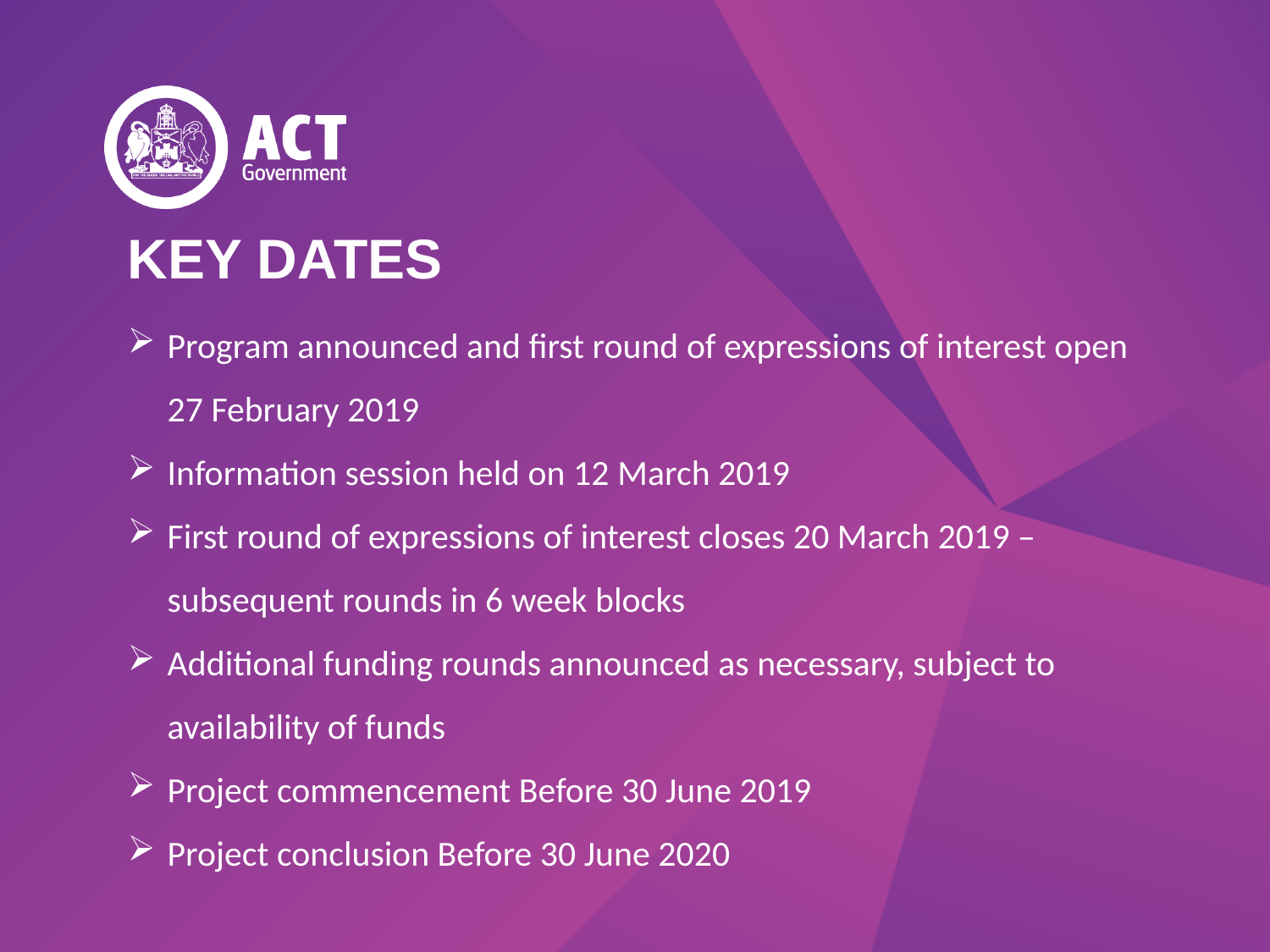

KEY DATES
Program announced and first round of expressions of interest open 27 February 2019
Information session held on 12 March 2019
First round of expressions of interest closes 20 March 2019 – subsequent rounds in 6 week blocks
Additional funding rounds announced as necessary, subject to availability of funds
Project commencement Before 30 June 2019
Project conclusion Before 30 June 2020